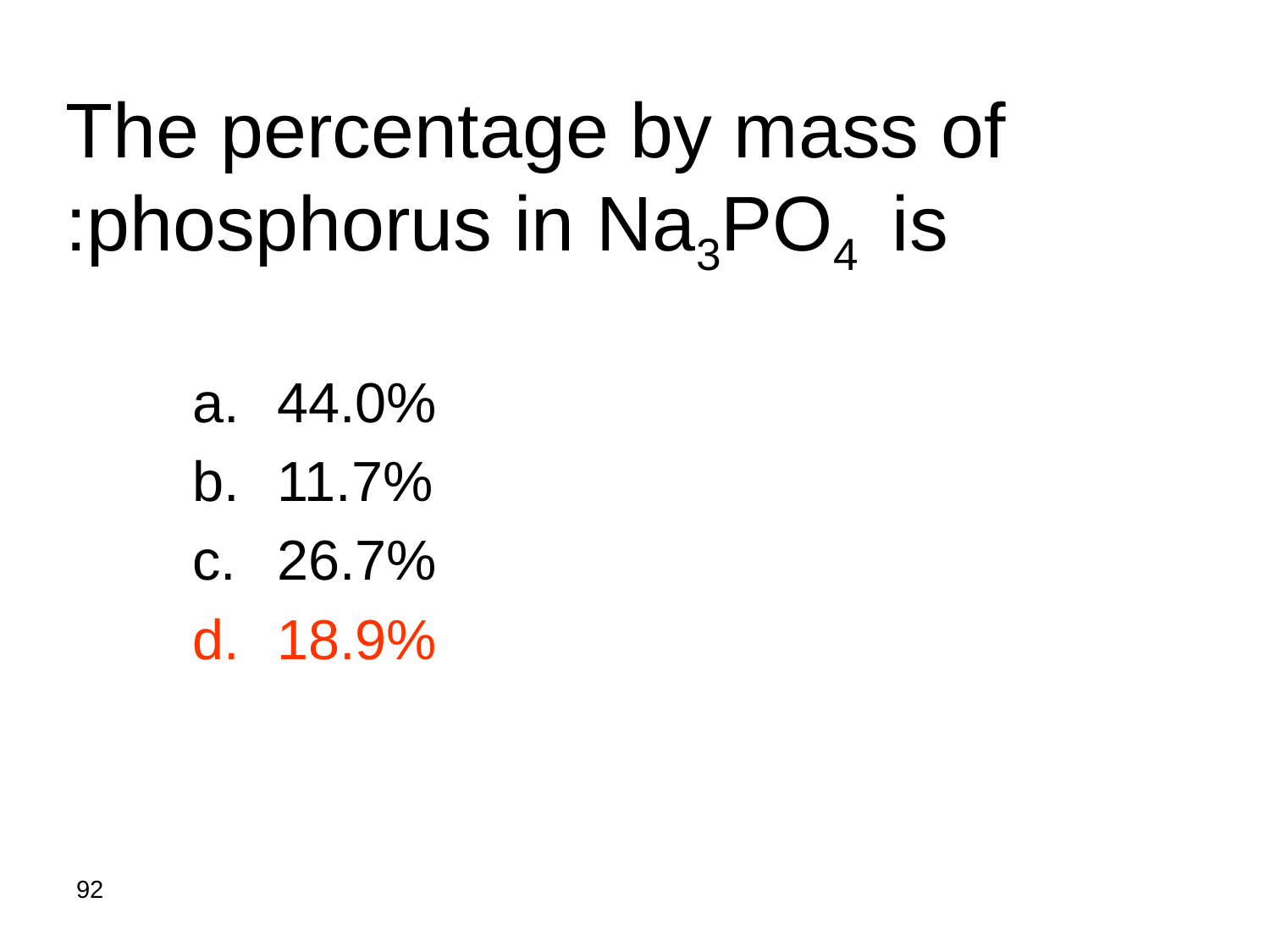

# The percentage by mass of phosphorus in Na3PO4  is:
44.0%
11.7%
26.7%
18.9%
92